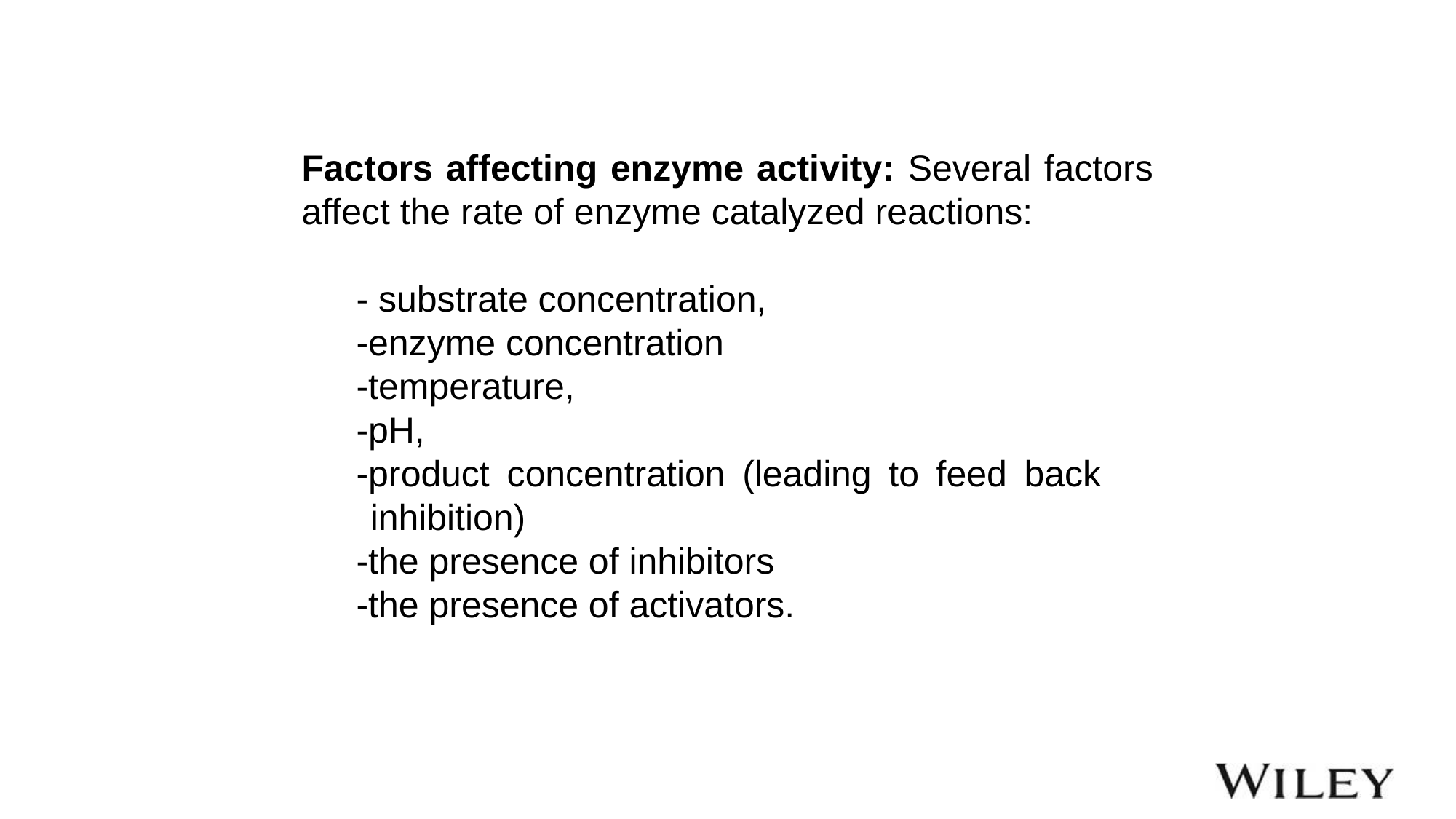

Factors affecting enzyme activity: Several factors affect the rate of enzyme catalyzed reactions:

- substrate concentration,
-enzyme concentration
-temperature,
-pH,
-product concentration (leading to feed back    inhibition)
-the presence of inhibitors
-the presence of activators.